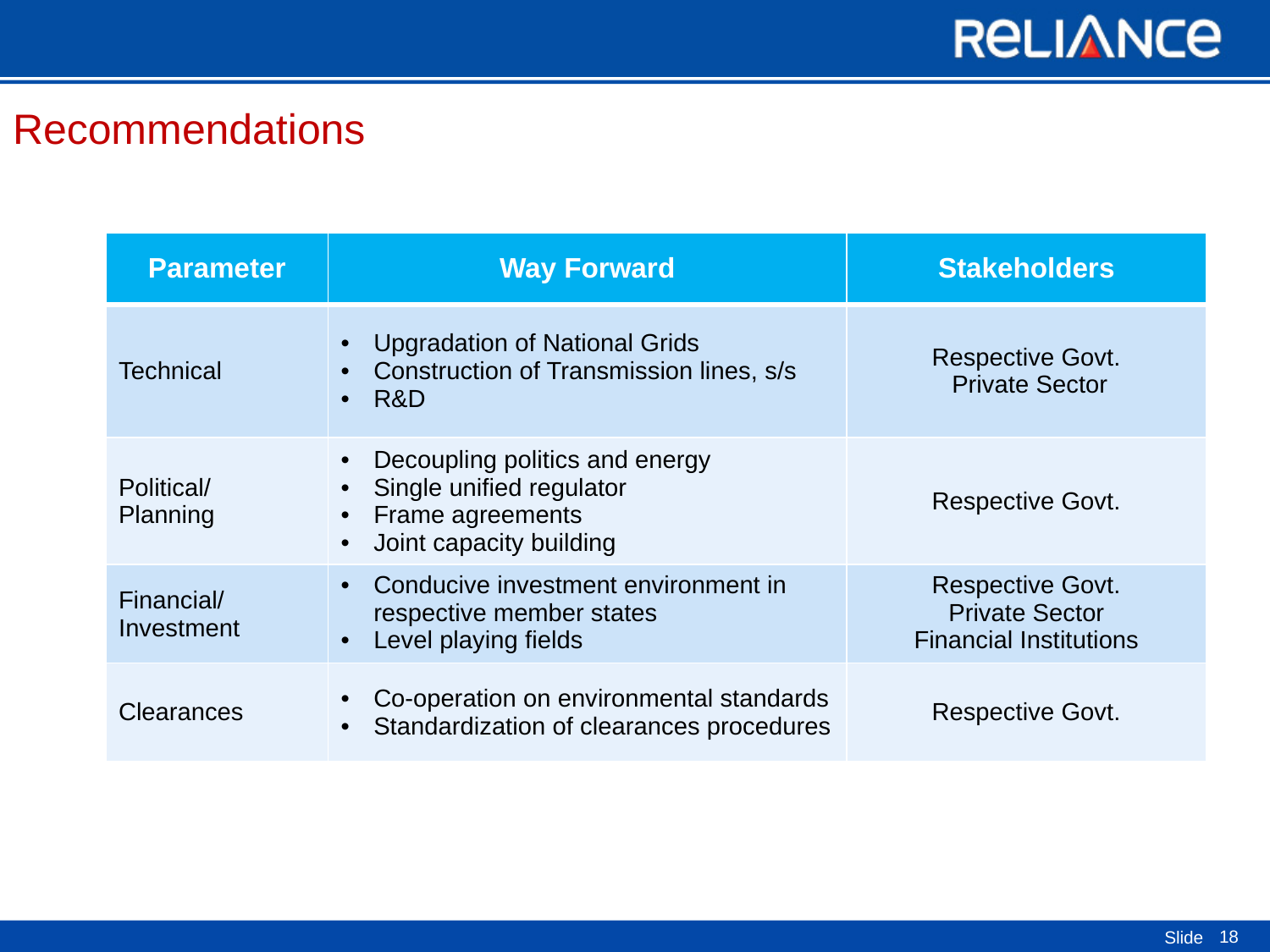

# Recommendations
| Parameter | Way Forward | Stakeholders |
| --- | --- | --- |
| Technical | Upgradation of National Grids Construction of Transmission lines, s/s R&D | Respective Govt. Private Sector |
| Political/ Planning | Decoupling politics and energy Single unified regulator Frame agreements Joint capacity building | Respective Govt. |
| Financial/ Investment | Conducive investment environment in respective member states Level playing fields | Respective Govt. Private Sector Financial Institutions |
| Clearances | Co-operation on environmental standards Standardization of clearances procedures | Respective Govt. |
18